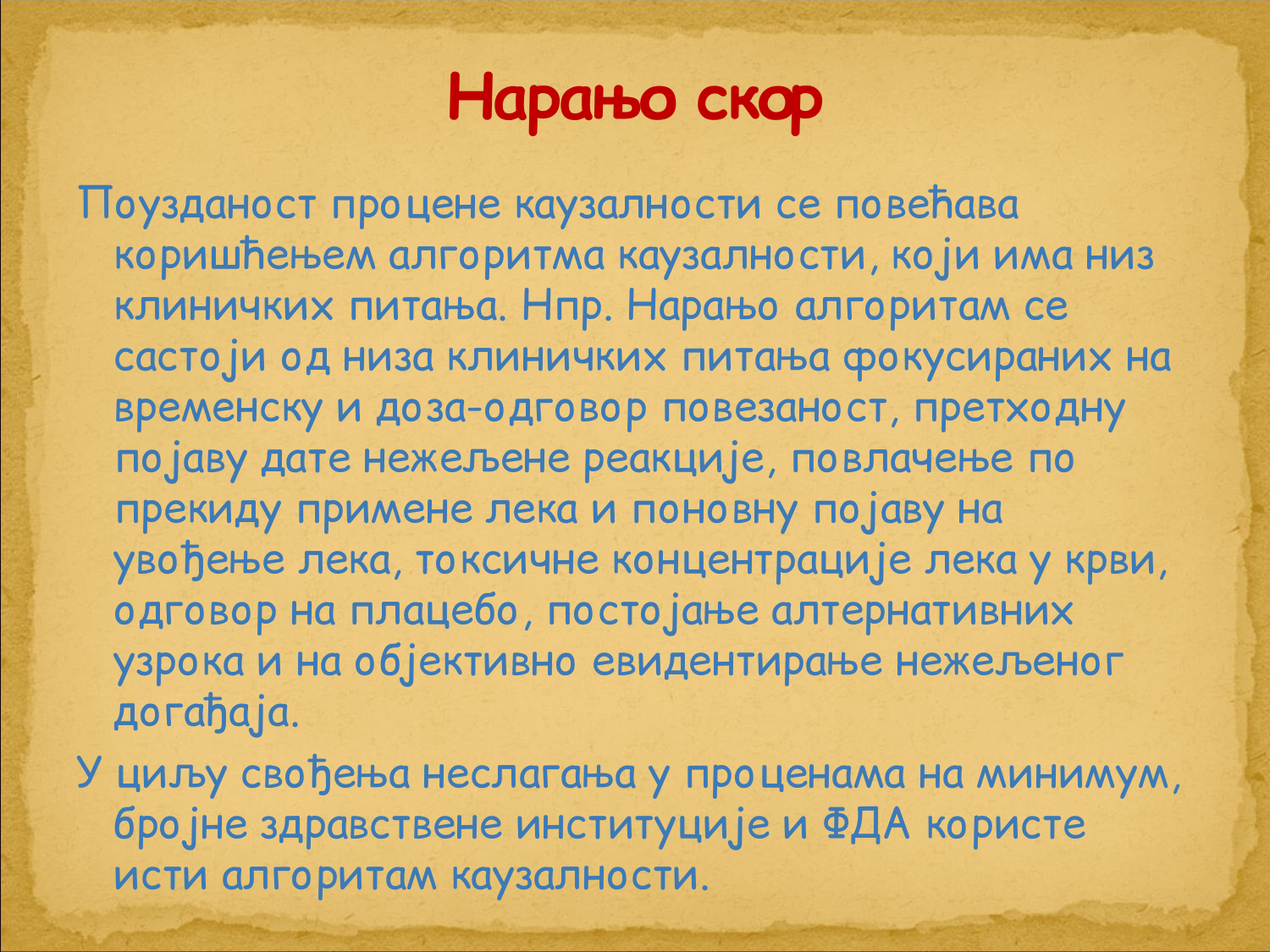

# Нарањо скор
Поузданост процене каузалности се повећава коришћењем алгоритма каузалности, који има низ клиничких питања. Нпр. Нарањо алгоритам се састоји од низа клиничких питања фокусираних на временску и доза-одговор повезаност, претходну појаву дате нежељене реакције, повлачење по прекиду примене лека и поновну појаву на увођење лека, токсичне концентрације лека у крви, одговор на плацебо, постојање алтернативних узрока и на објективно евидентирање нежељеног догађаја.
У циљу свођења неслагања у проценама на минимум, бројне здравствене институције и ФДА користе исти алгоритам каузалности.